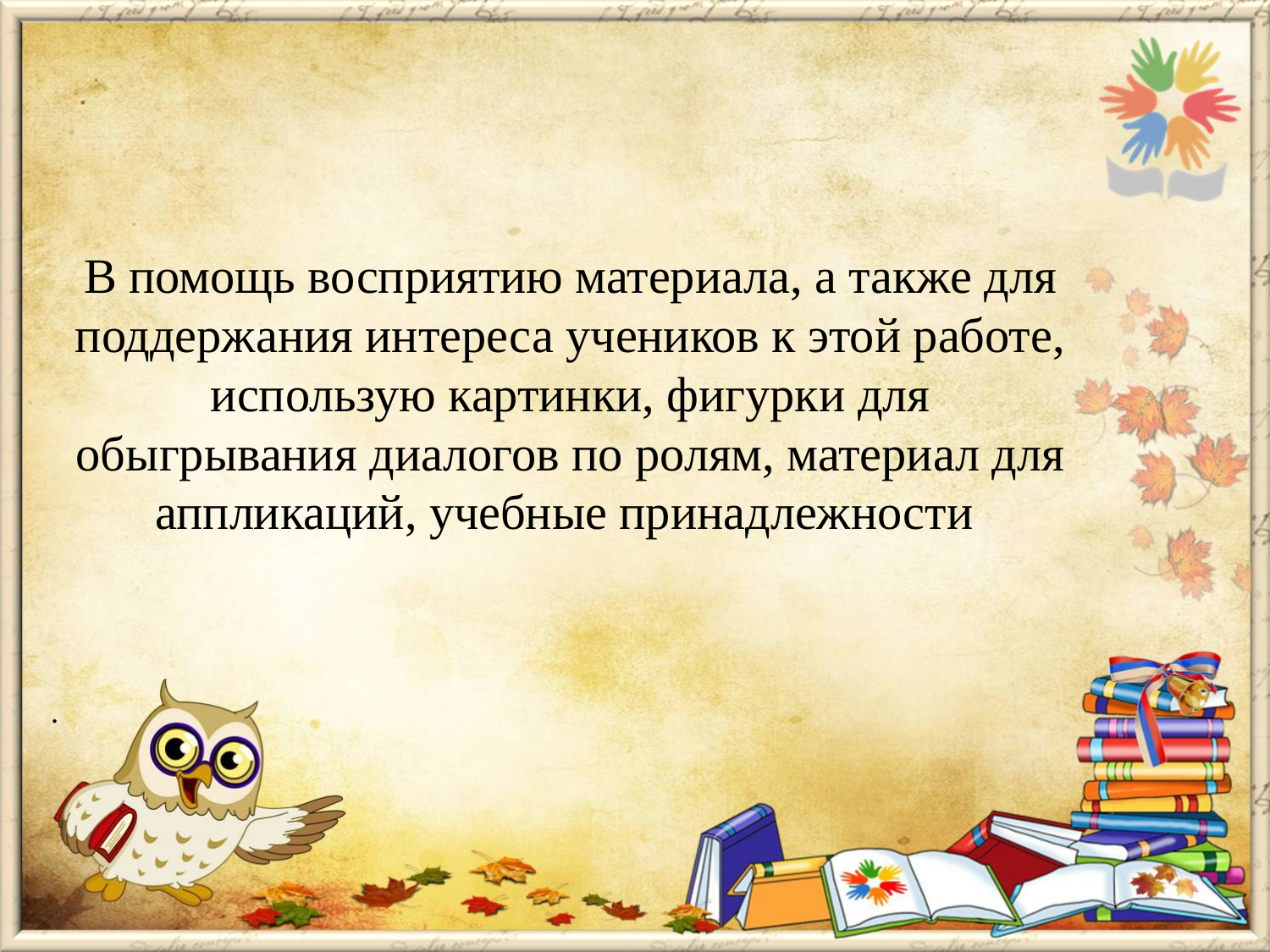

# В помощь восприятию материала, а также для поддержания интереса учеников к этой работе, использую картинки, фигурки для обыгрывания диалогов по ролям, материал для аппликаций, учебные принадлежности